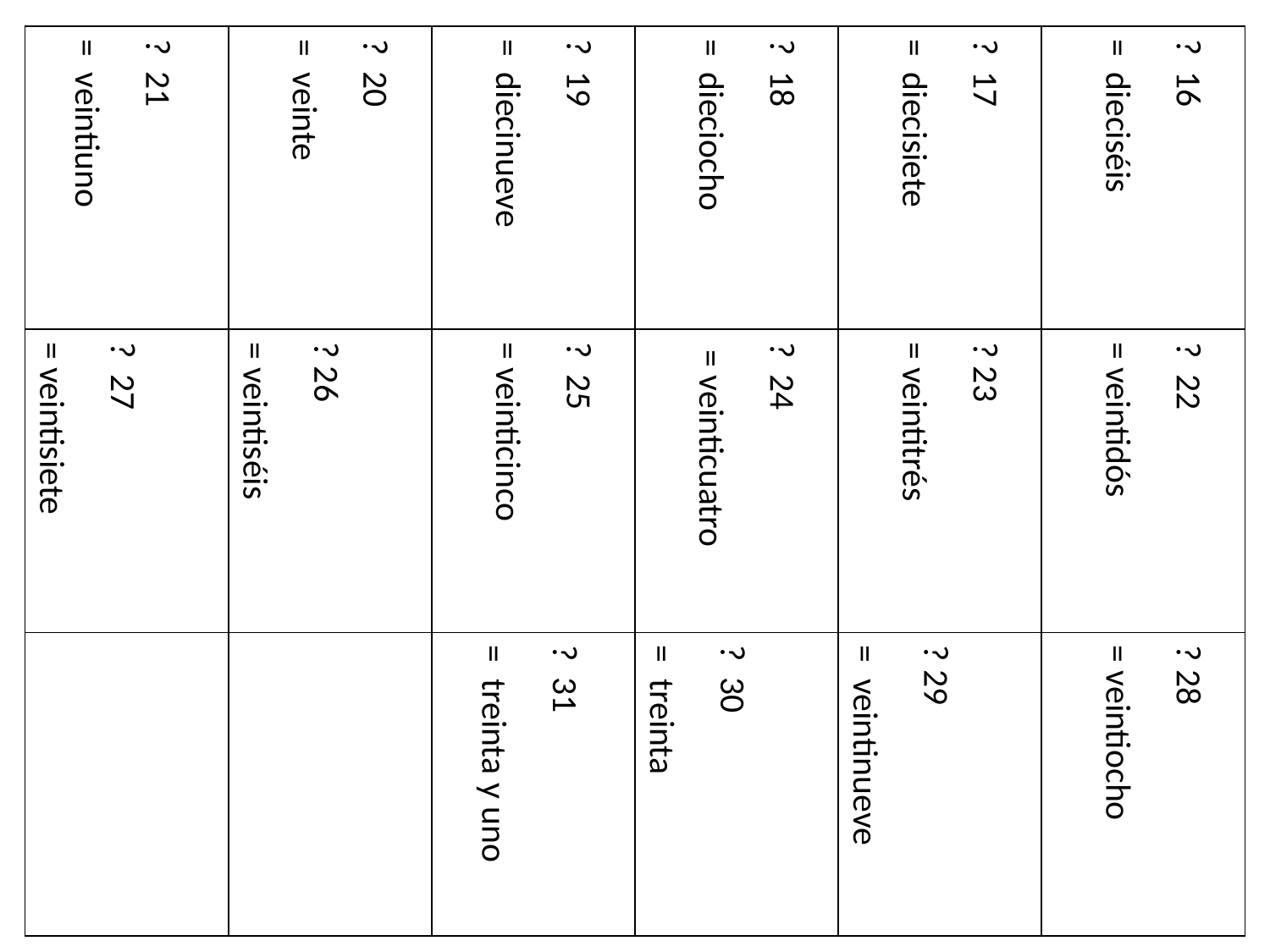

| ? 21 = veintiuno | ? 20 = veinte | ? 19 = diecinueve | ? 18 = dieciocho | ? 17 = diecisiete | ? 16 = dieciséis |
| --- | --- | --- | --- | --- | --- |
| ? 27 = veintisiete | ? 26 = veintiséis | ? 25 = veinticinco | ? 24 = veinticuatro | ? 23 = veintitrés | ? 22 = veintidós |
|  |  | ? 31 = treinta y uno | ? 30 = treinta | ? 29 = veintinueve | ? 28 = veintiocho |